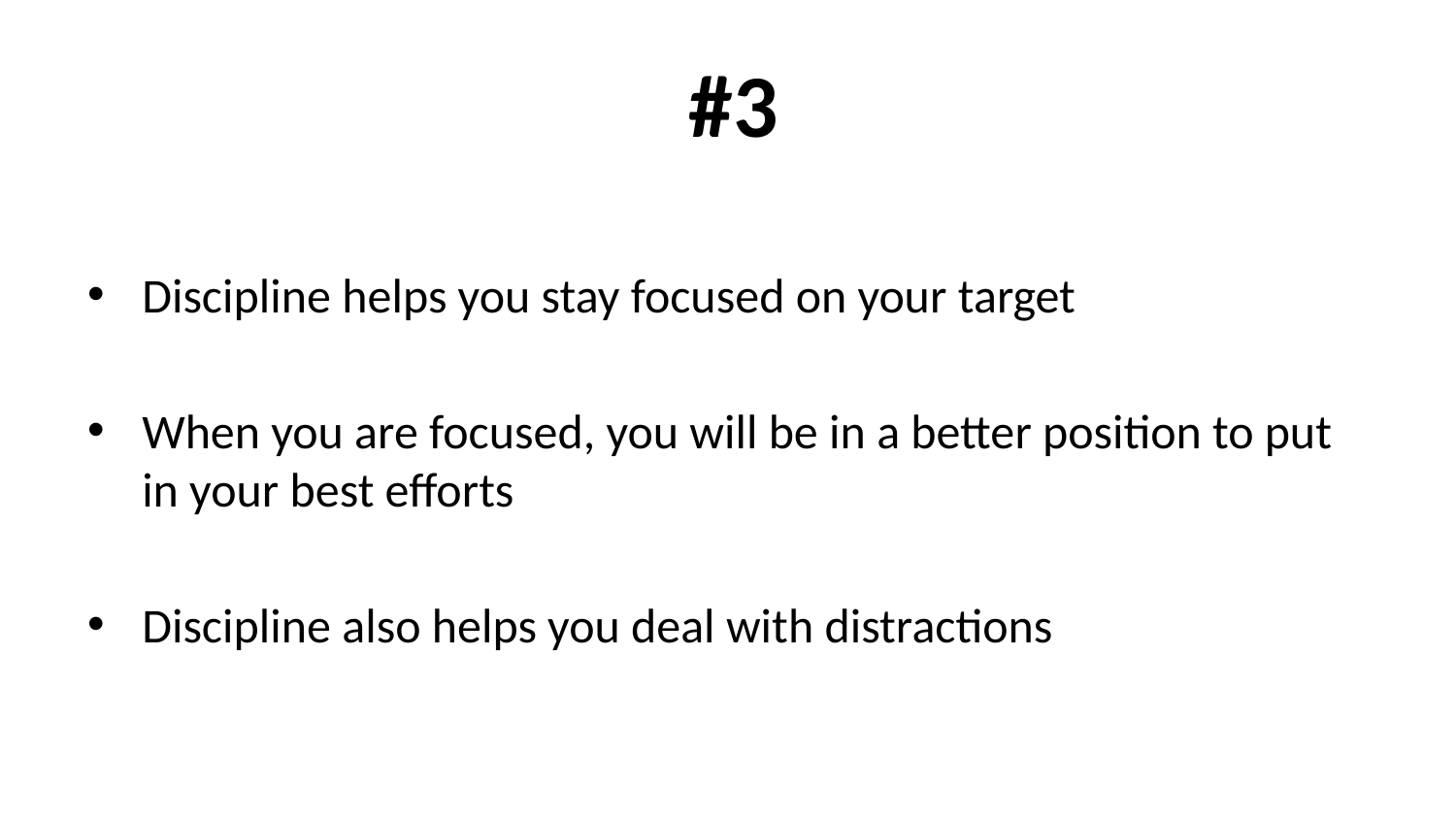

# #3
Discipline helps you stay focused on your target

When you are focused, you will be in a better position to put in your best efforts

Discipline also helps you deal with distractions